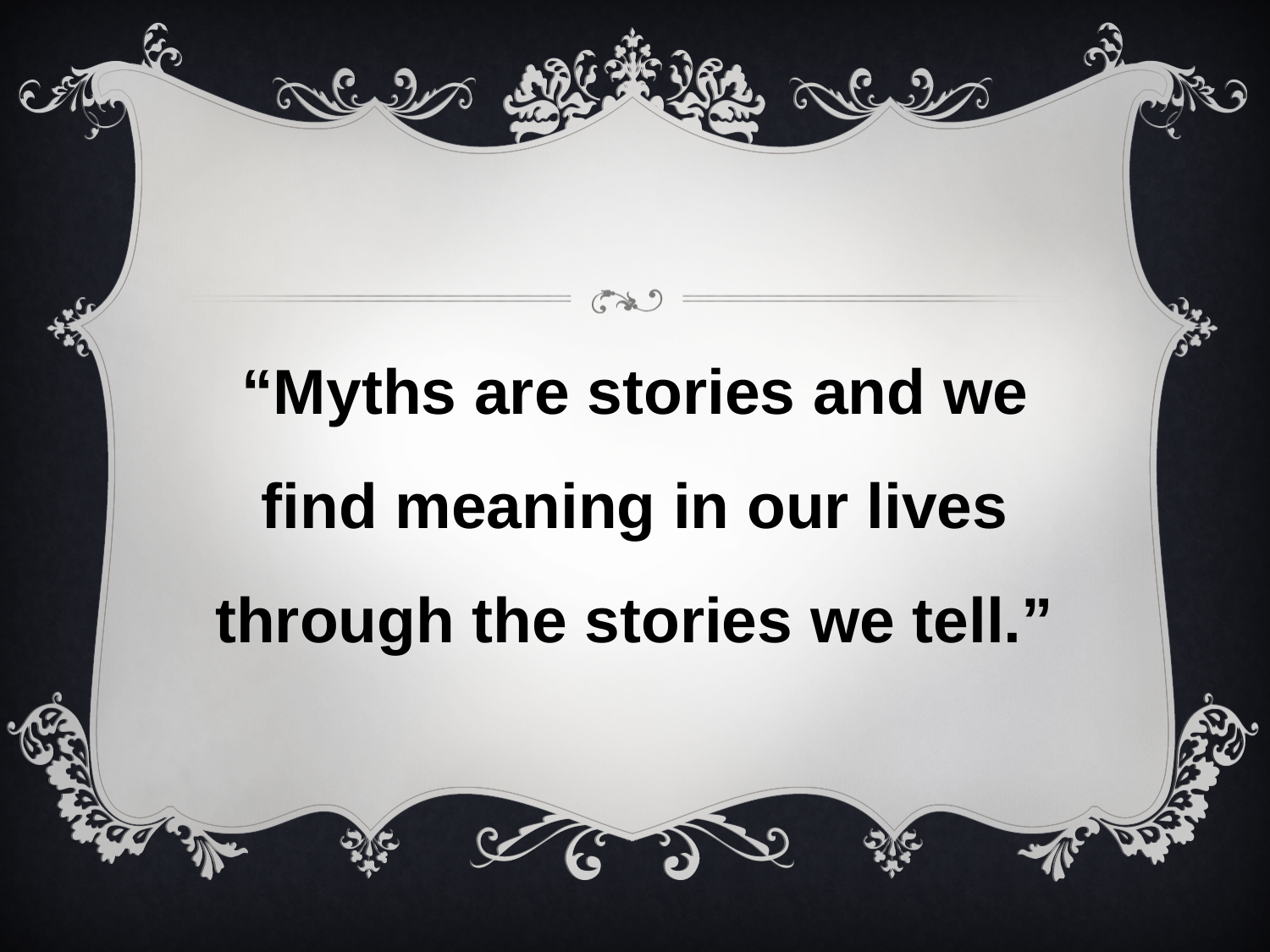

“Myths are stories and we find meaning in our lives through the stories we tell.”